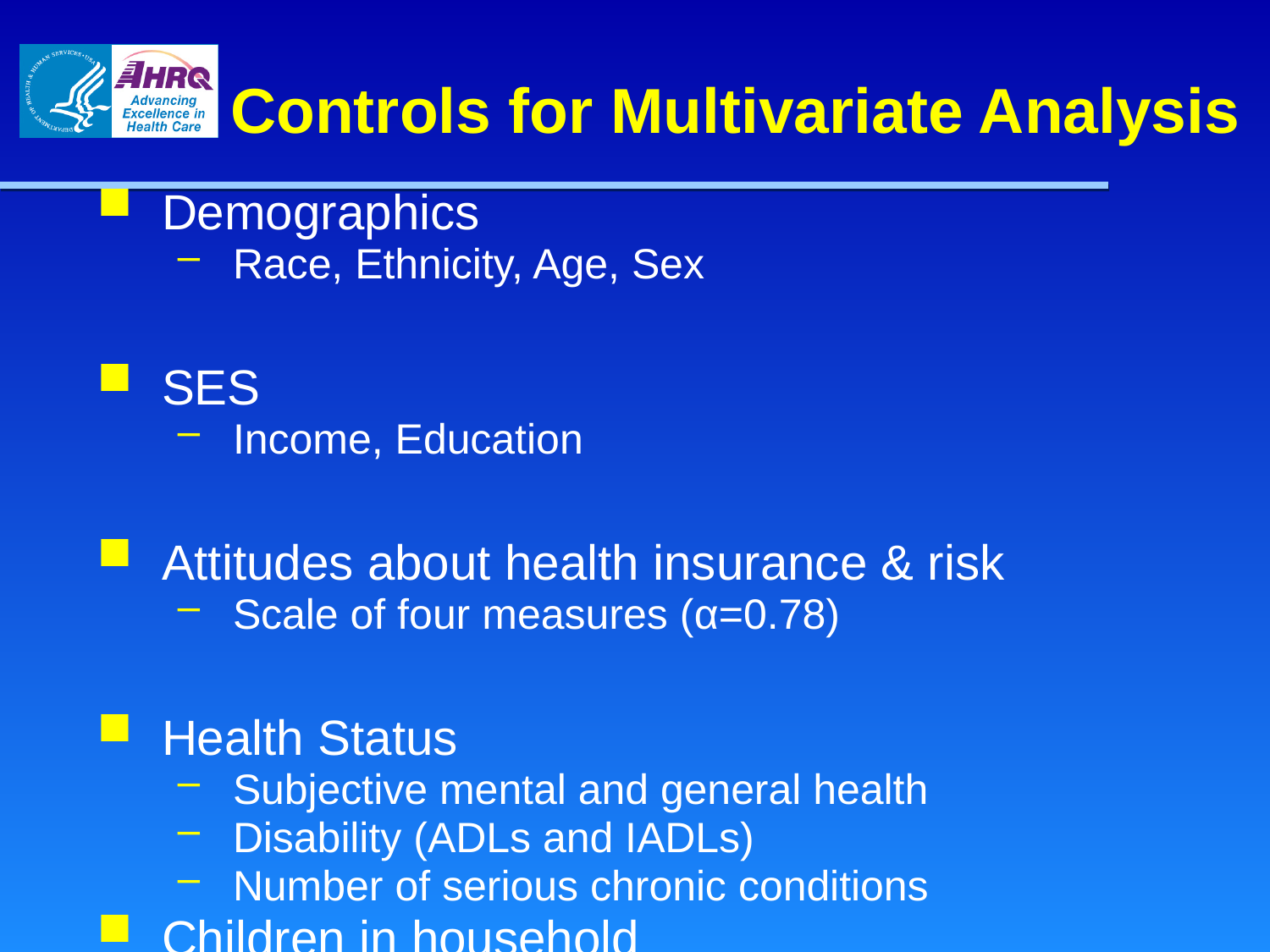

# Controls for Multivariate Analysis
Demographics
Race, Ethnicity, Age, Sex

SES
Income, Education

Attitudes about health insurance & risk
Scale of four measures (α=0.78)

Health Status
Subjective mental and general health
Disability (ADLs and IADLs)
Number of serious chronic conditions
Children in household